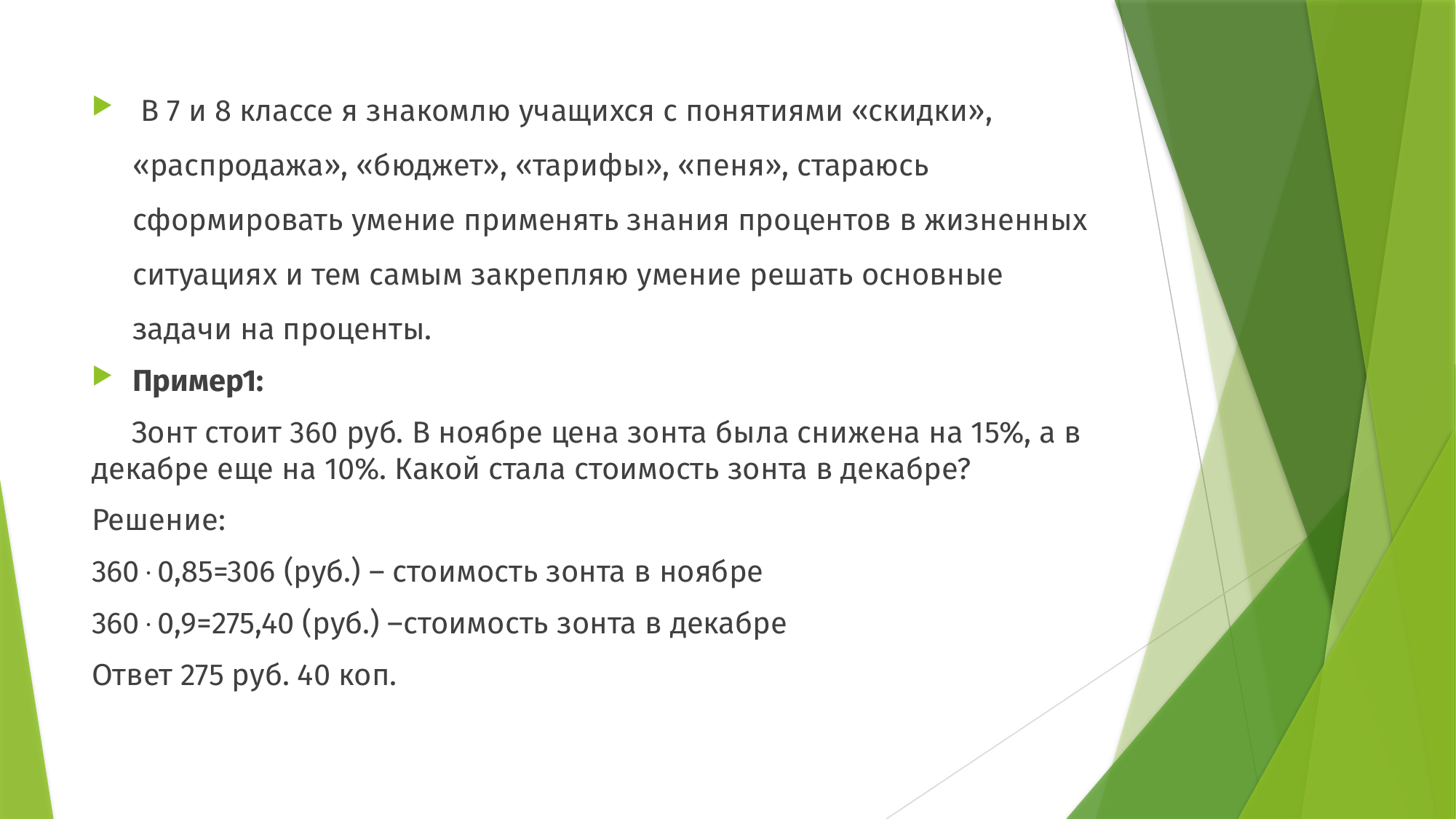

В 7 и 8 классе я знакомлю учащихся с понятиями «скидки», «распродажа», «бюджет», «тарифы», «пеня», стараюсь сформировать умение применять знания процентов в жизненных ситуациях и тем самым закрепляю умение решать основные задачи на проценты.
Пример1:
     Зонт стоит 360 руб. В ноябре цена зонта была снижена на 15%, а в декабре еще на 10%. Какой стала стоимость зонта в декабре?
Решение:
360⋅0,85=306 (руб.) – стоимость зонта в ноябре
360⋅0,9=275,40 (руб.) –стоимость зонта в декабре
Ответ 275 руб. 40 коп.